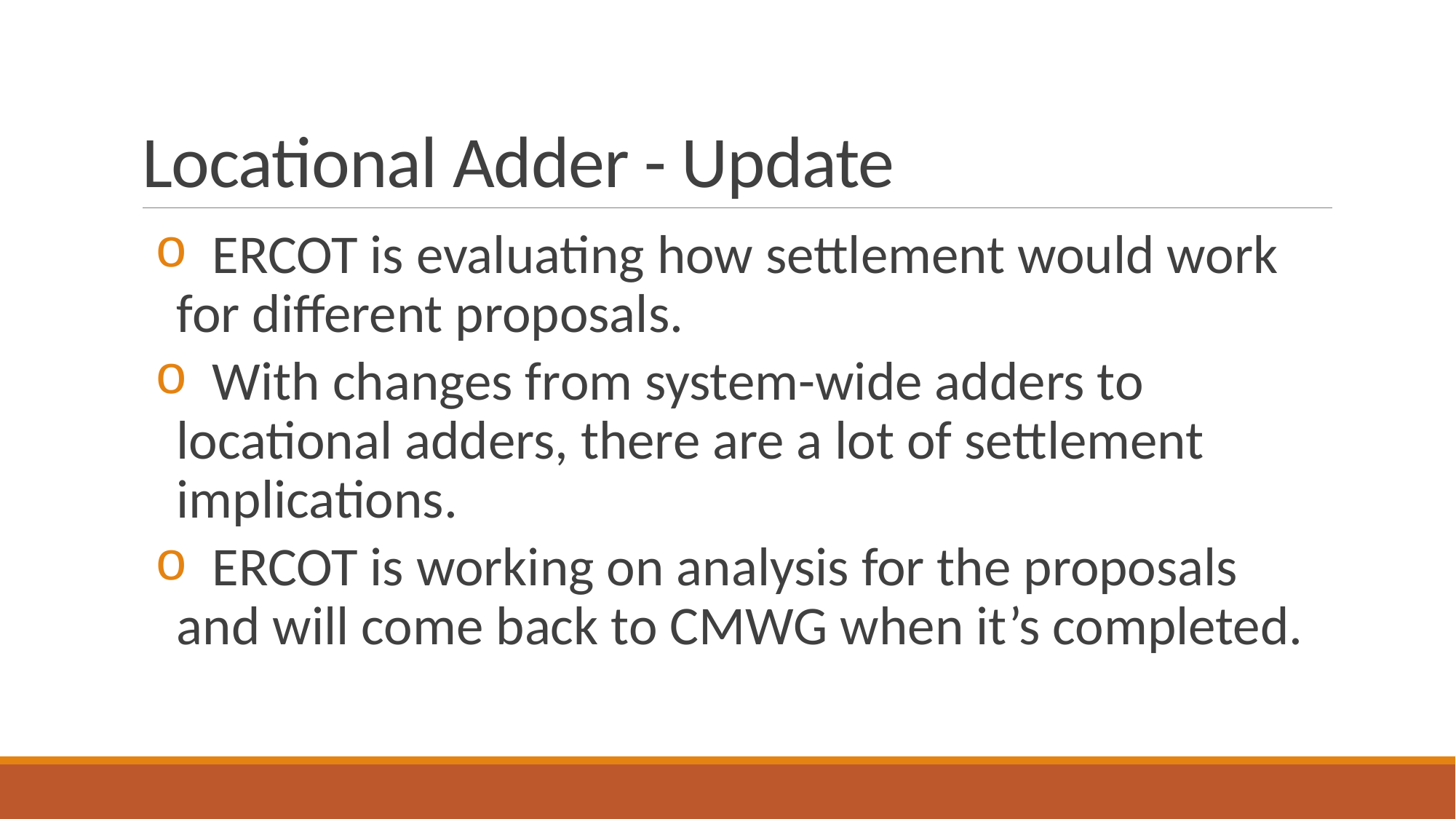

# Locational Adder - Update
  ERCOT is evaluating how settlement would work for different proposals.
  With changes from system-wide adders to locational adders, there are a lot of settlement implications.
  ERCOT is working on analysis for the proposals and will come back to CMWG when it’s completed.